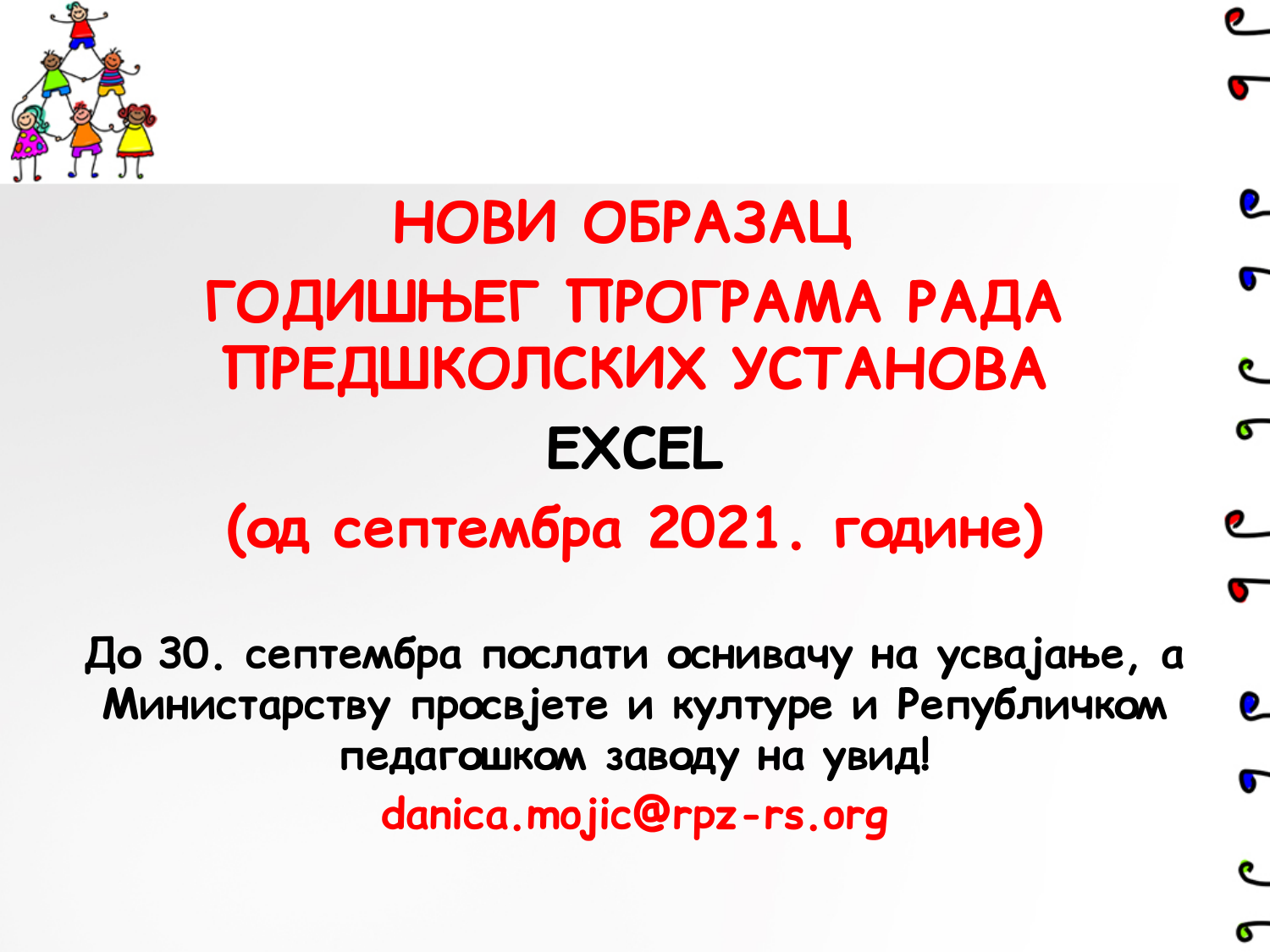

НОВИ ОБРАЗАЦ
ГОДИШЊЕГ ПРОГРАМА РАДА ПРЕДШКОЛСКИХ УСТАНОВА
 EXCEL
(од септембра 2021. године)

До 30. септембра послати оснивачу на усвајање, а Министарству просвјете и културе и Републичком педагошком заводу на увид!
danica.mojic@rpz-rs.org